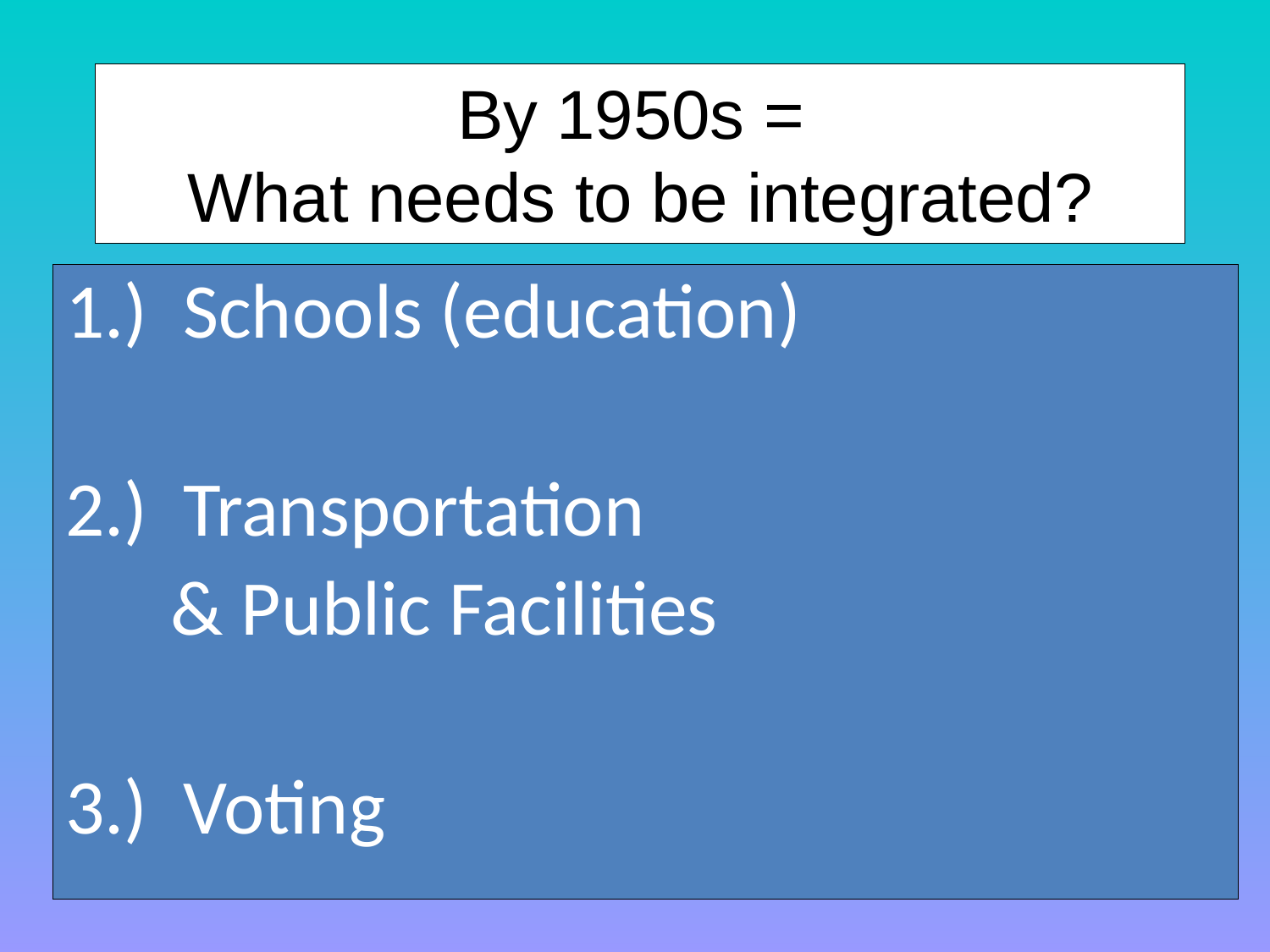

# By 1950s = What needs to be integrated?
1.)  Schools (education)

2.)  Transportation
      & Public Facilities

3.)  Voting